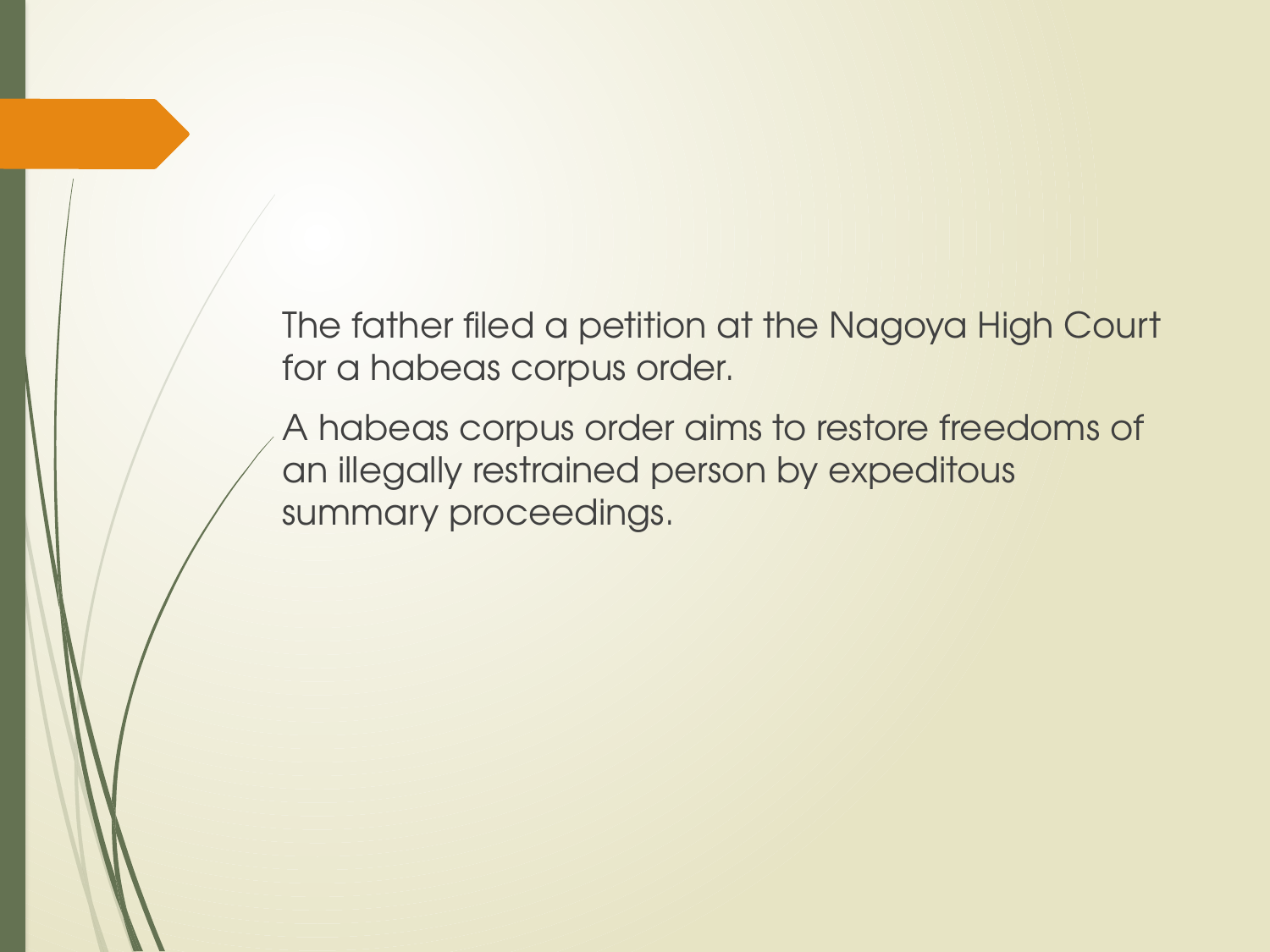

#
The father filed a petition at the Nagoya High Court for a habeas corpus order.
A habeas corpus order aims to restore freedoms of an illegally restrained person by expeditous summary proceedings.